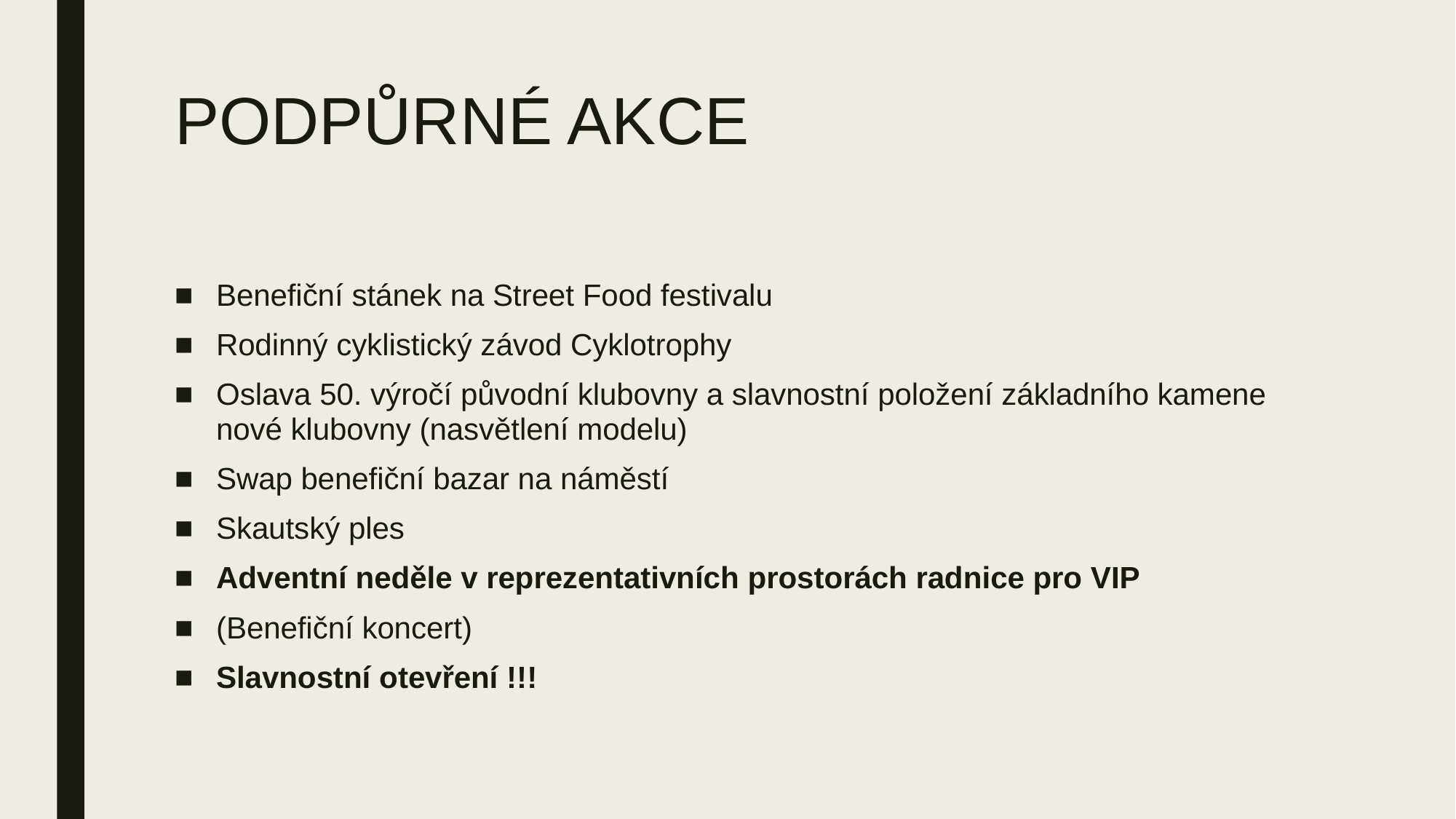

# PODPŮRNÉ AKCE
Benefiční stánek na Street Food festivalu
Rodinný cyklistický závod Cyklotrophy
Oslava 50. výročí původní klubovny a slavnostní položení základního kamene nové klubovny (nasvětlení modelu)
Swap benefiční bazar na náměstí
Skautský ples
Adventní neděle v reprezentativních prostorách radnice pro VIP
(Benefiční koncert)
Slavnostní otevření !!!